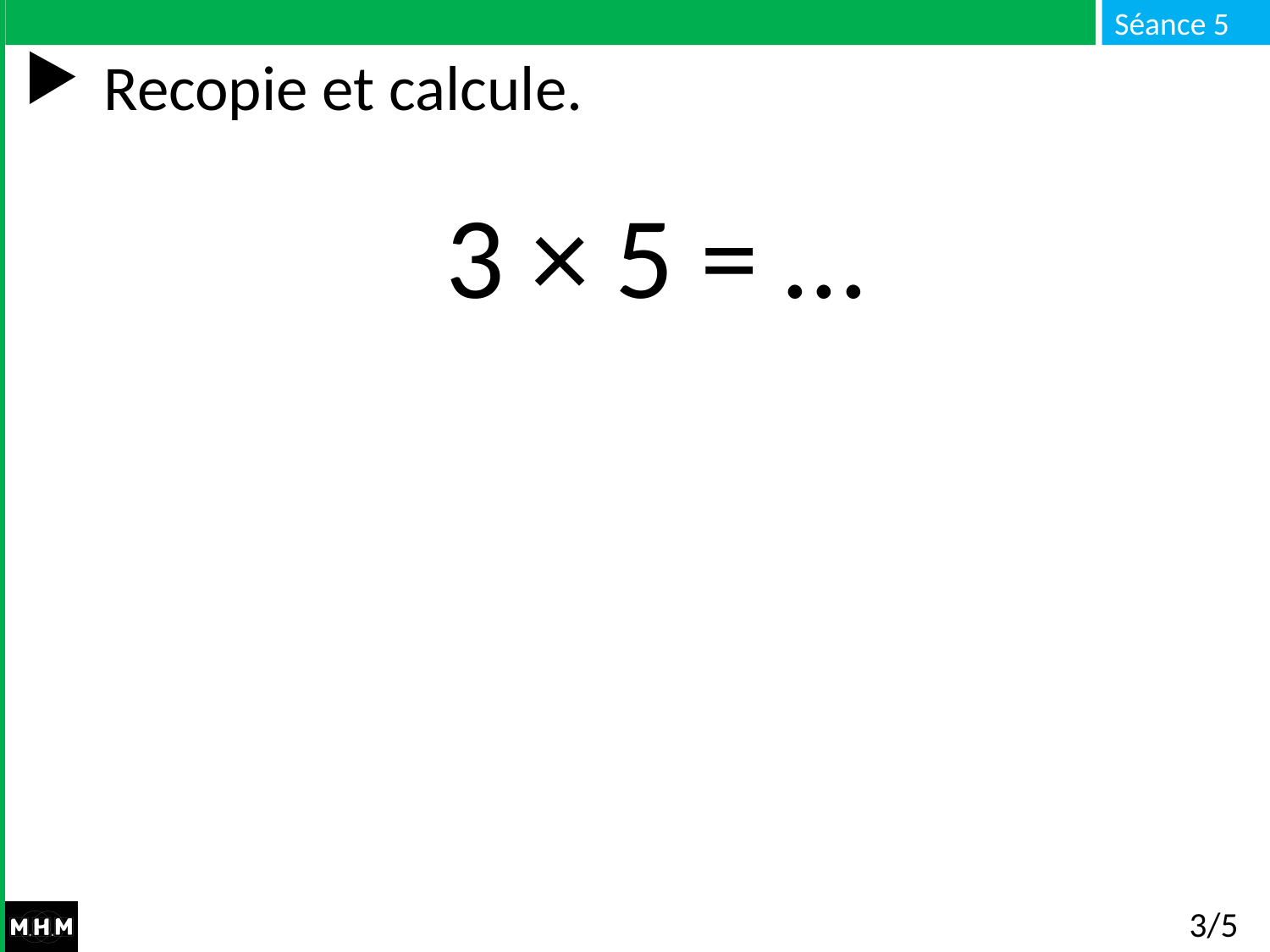

# Recopie et calcule.
3 × 5 = …
3/5